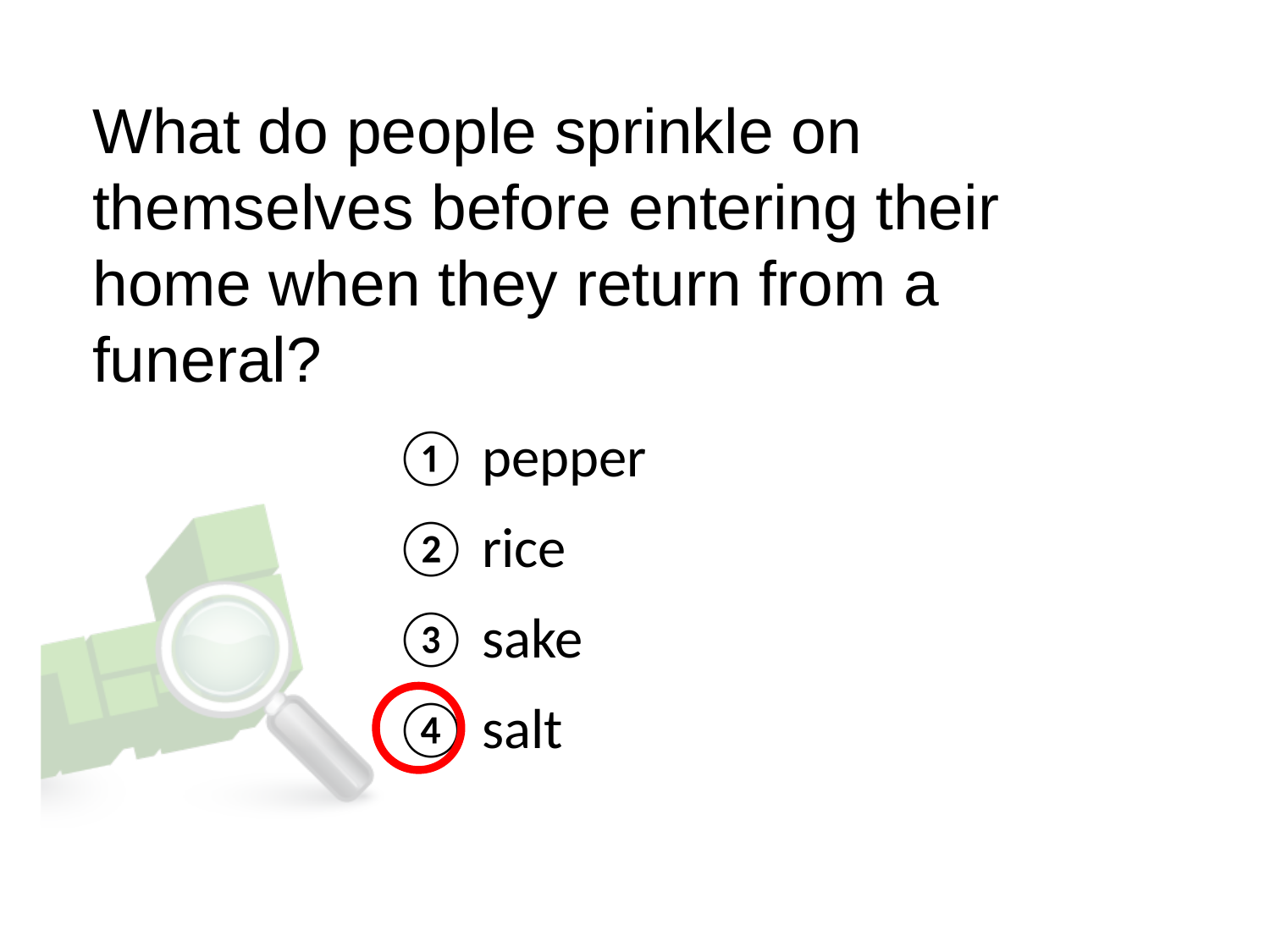

# What do people sprinkle on themselves before entering their home when they return from a funeral?
① pepper
② rice
③ sake
④ salt